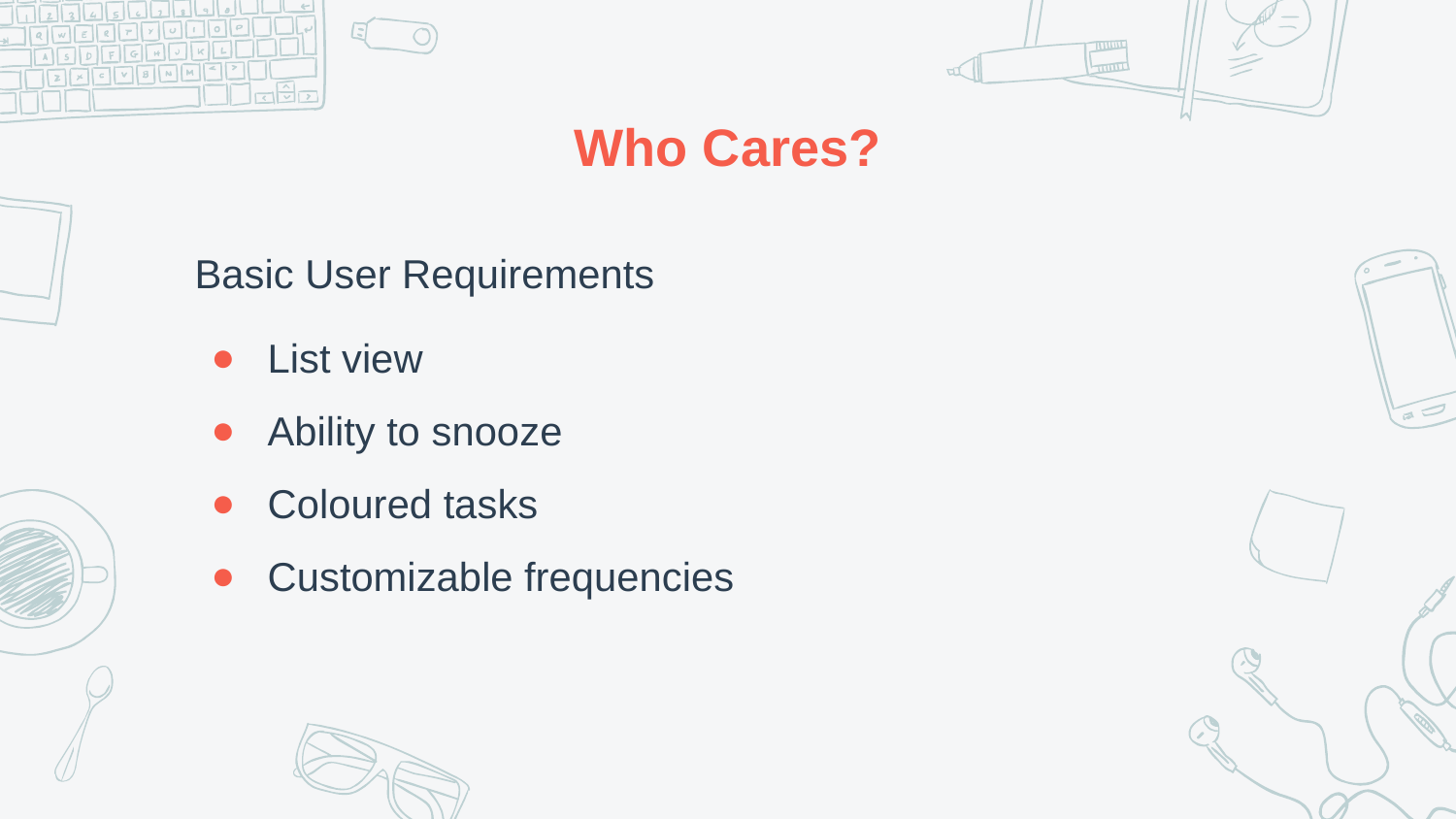

# Who Cares?
Basic User Requirements
List view
Ability to snooze
Coloured tasks
Customizable frequencies